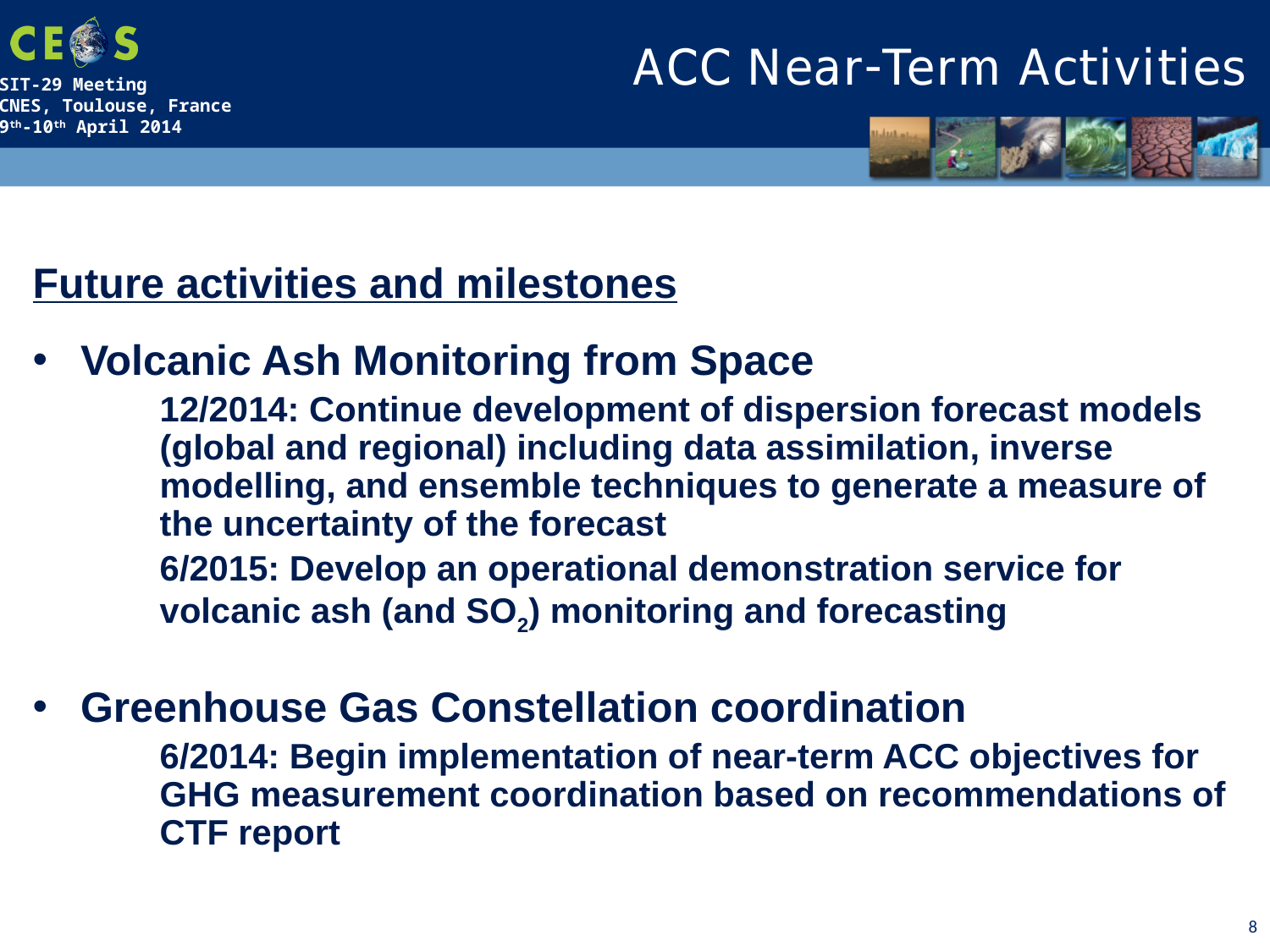

ACC Near-Term Activities

Future activities and milestones

Volcanic Ash Monitoring from Space
12/2014: Continue development of dispersion forecast models (global and regional) including data assimilation, inverse modelling, and ensemble techniques to generate a measure of the uncertainty of the forecast
6/2015: Develop an operational demonstration service for volcanic ash (and SO2) monitoring and forecasting

Greenhouse Gas Constellation coordination
6/2014: Begin implementation of near-term ACC objectives for GHG measurement coordination based on recommendations of CTF report

8